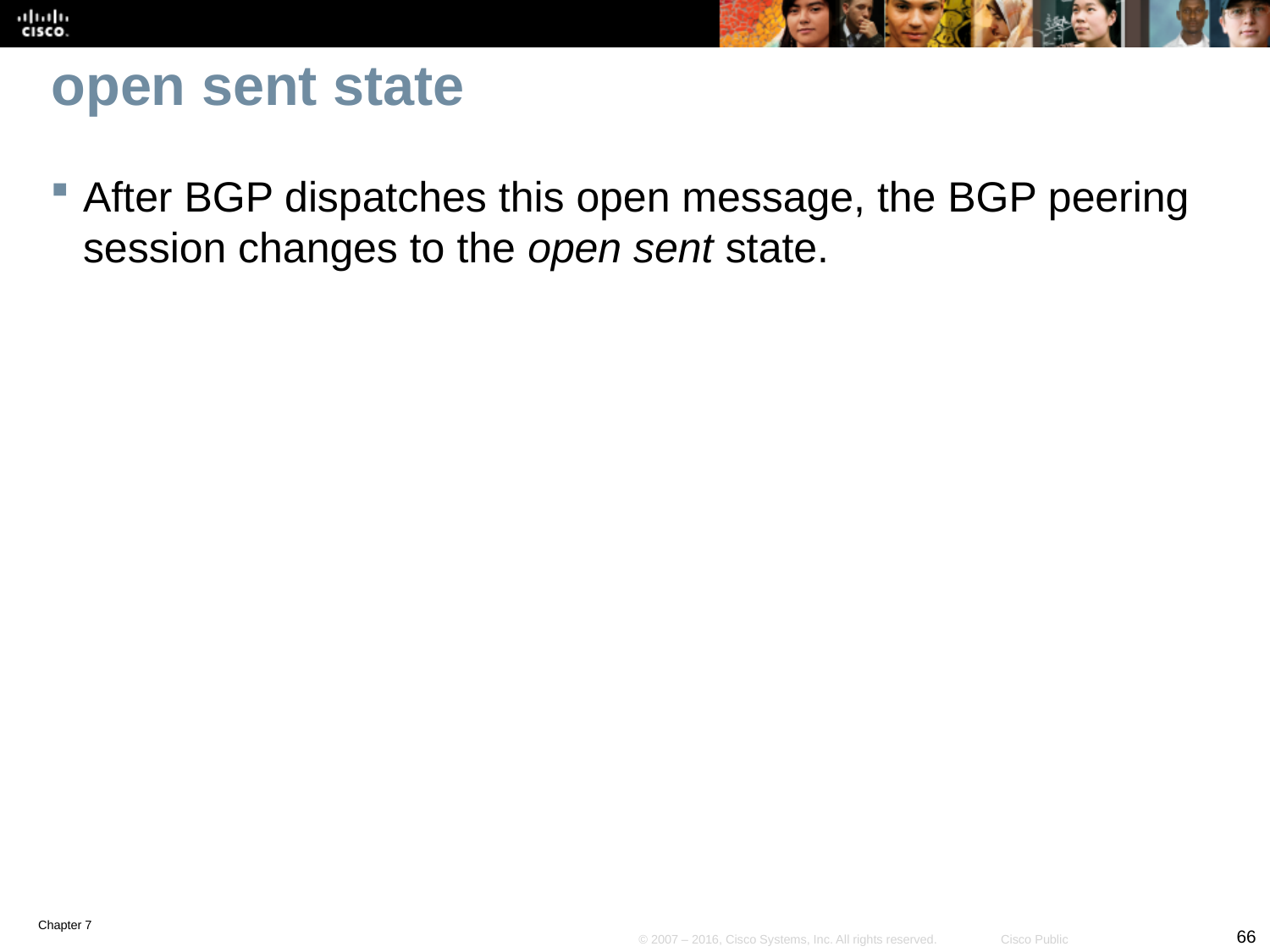

# open sent state
After BGP dispatches this open message, the BGP peering session changes to the open sent state.